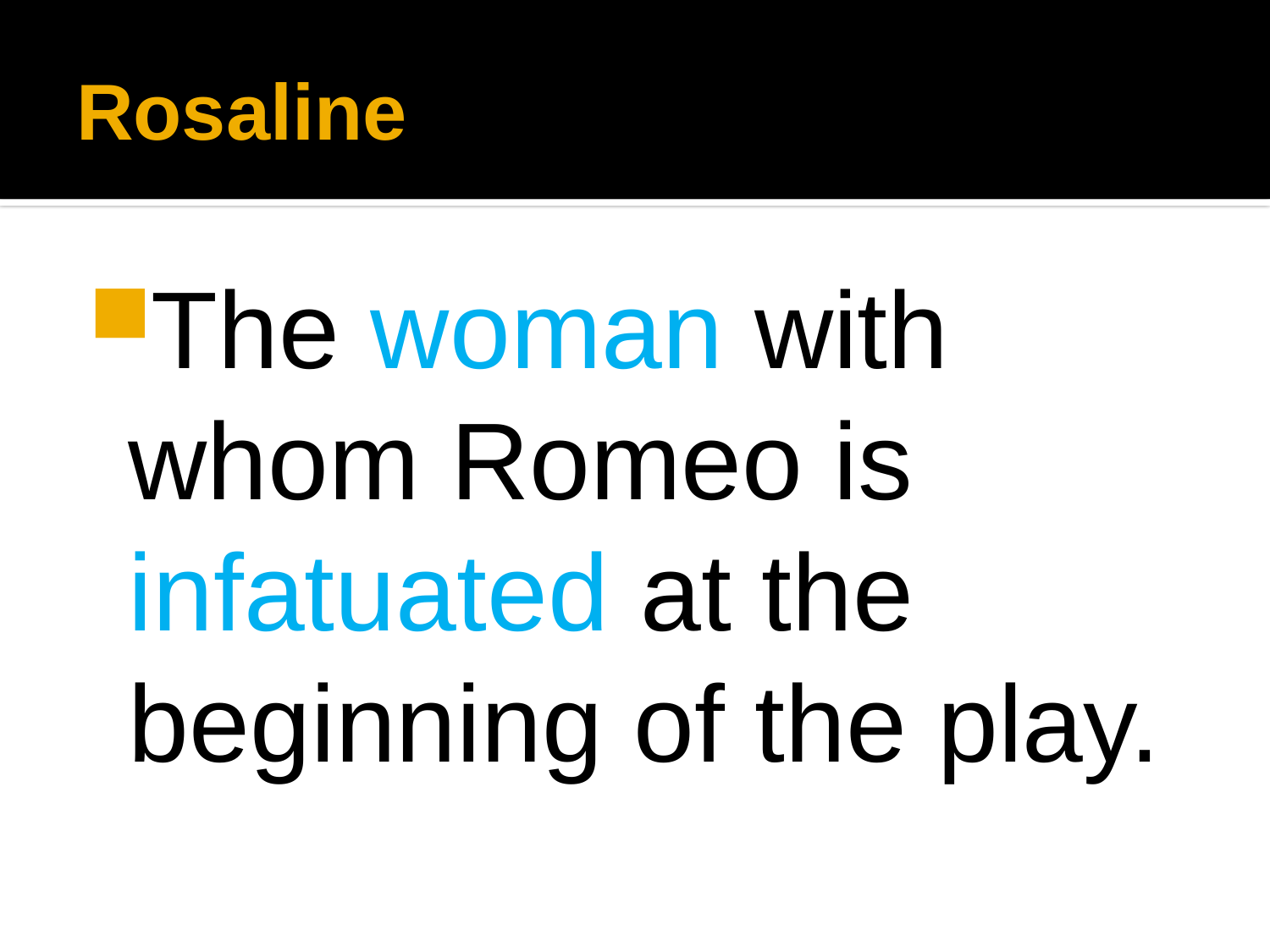

# Rosaline
The woman with whom Romeo is infatuated at the beginning of the play.